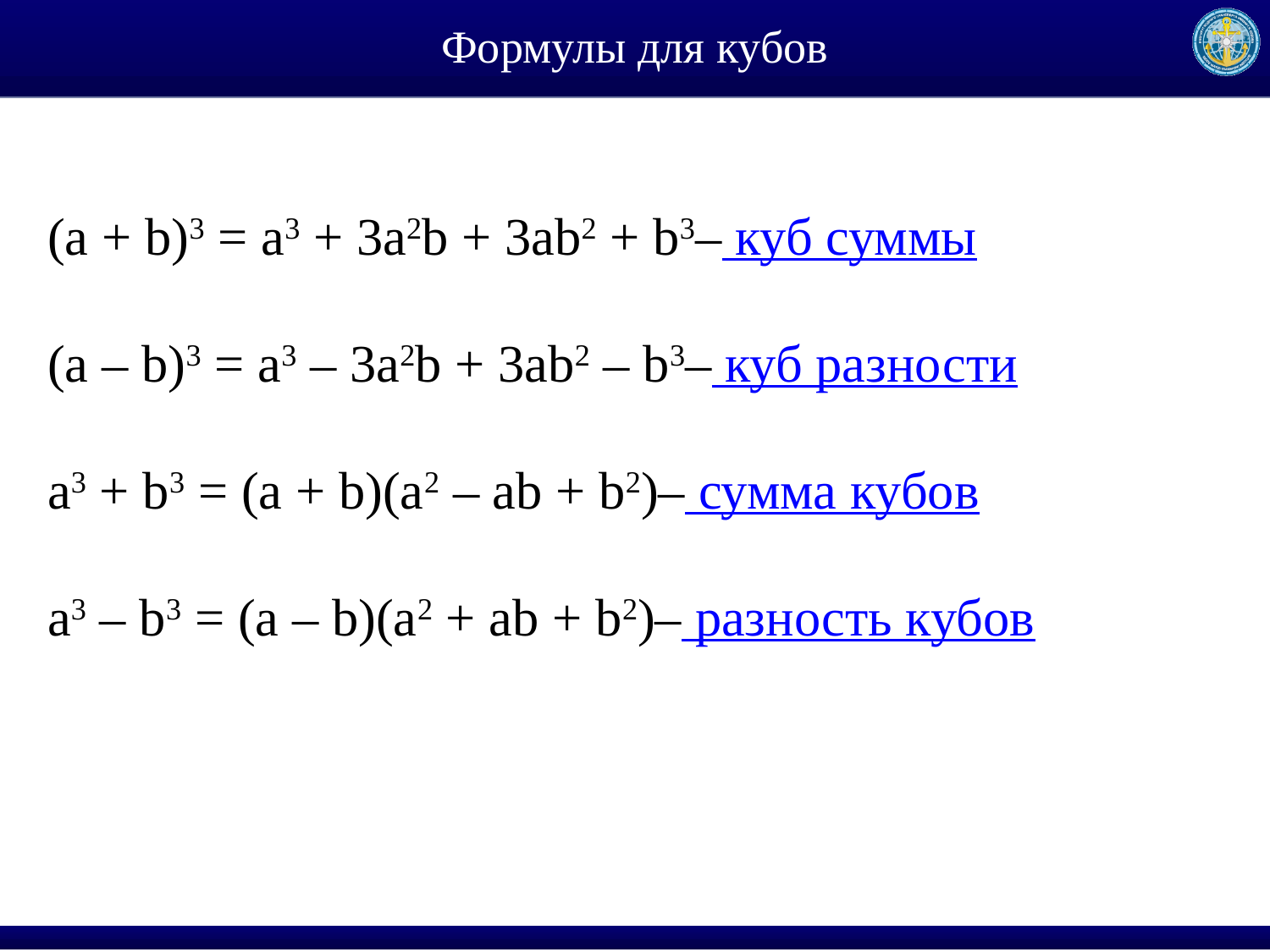

# Формулы для кубов

(a + b)3 = a3 + 3a2b + 3ab2 + b3– куб суммы

(a – b)3 = a3 – 3a2b + 3ab2 – b3– куб разности

a3 + b3 = (a + b)(a2 – ab + b2)– сумма кубов

a3 – b3 = (a – b)(a2 + ab + b2)– разность кубов